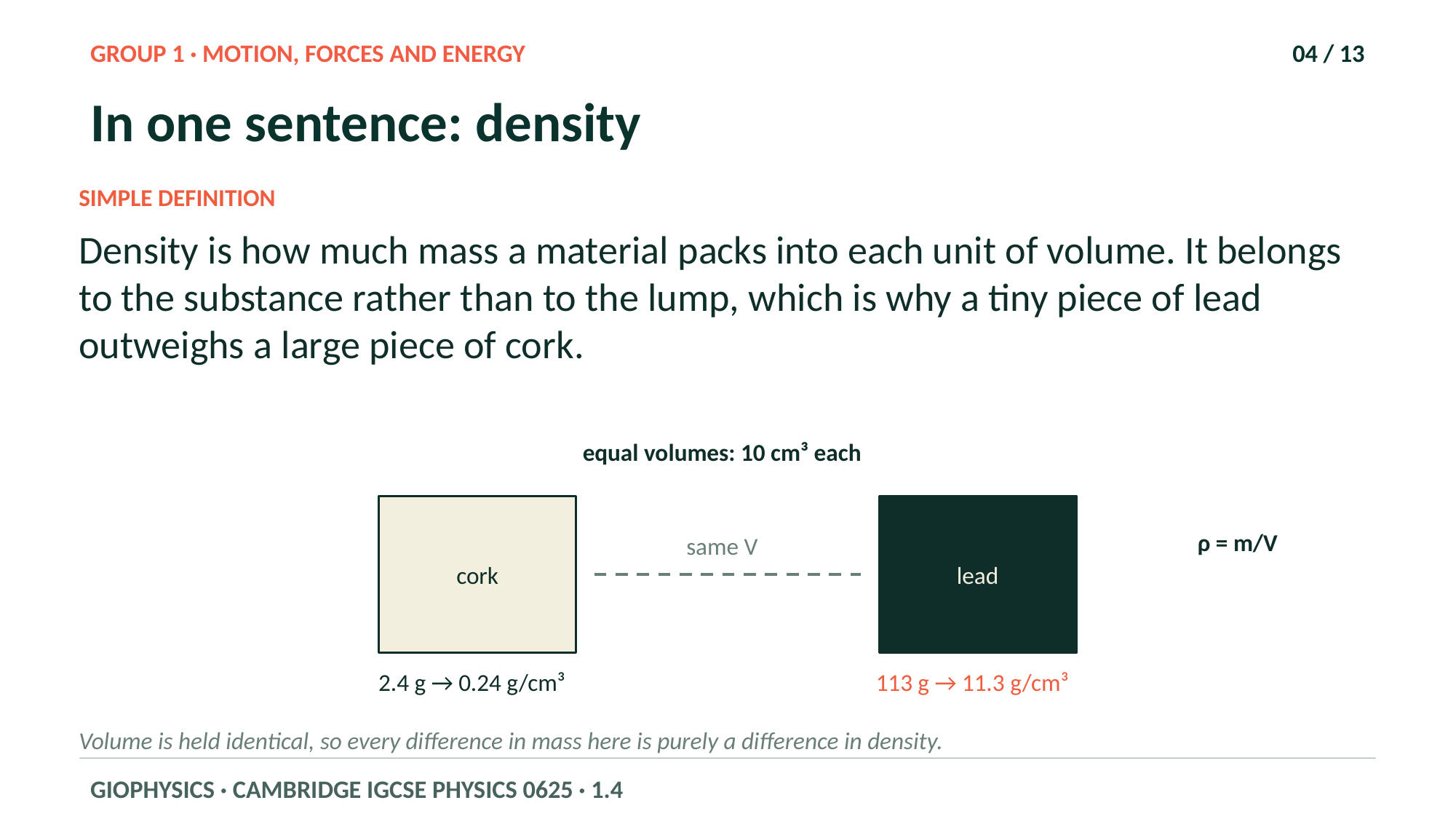

GROUP 1 · MOTION, FORCES AND ENERGY
04 / 13
In one sentence: density
SIMPLE DEFINITION
Density is how much mass a material packs into each unit of volume. It belongs to the substance rather than to the lump, which is why a tiny piece of lead outweighs a large piece of cork.
equal volumes: 10 cm³ each
cork
lead
ρ = m/V
same V
2.4 g → 0.24 g/cm³
113 g → 11.3 g/cm³
Volume is held identical, so every difference in mass here is purely a difference in density.

GIOPHYSICS · CAMBRIDGE IGCSE PHYSICS 0625 · 1.4